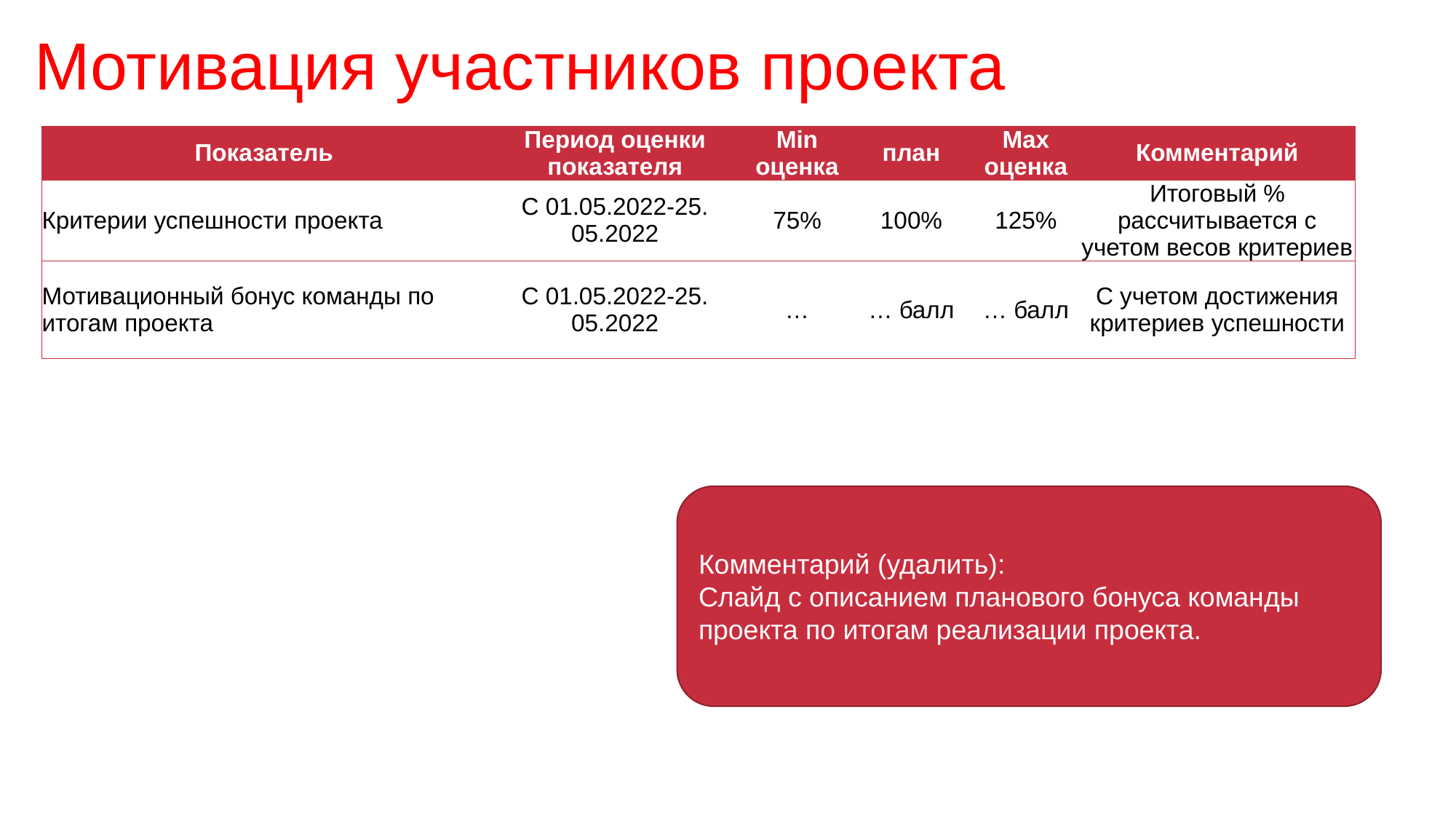

# Мотивация участников проекта
| Показатель | Период оценки показателя | Min оценка | план | Max оценка | Комментарий |
| --- | --- | --- | --- | --- | --- |
| Критерии успешности проекта | С 01.05.2022-25. 05.2022 | 75% | 100% | 125% | Итоговый % рассчитывается с учетом весов критериев |
| Мотивационный бонус команды по итогам проекта | С 01.05.2022-25. 05.2022 | … | … балл | … балл | С учетом достижения критериев успешности |
Комментарий (удалить):
Слайд с описанием планового бонуса команды проекта по итогам реализации проекта.